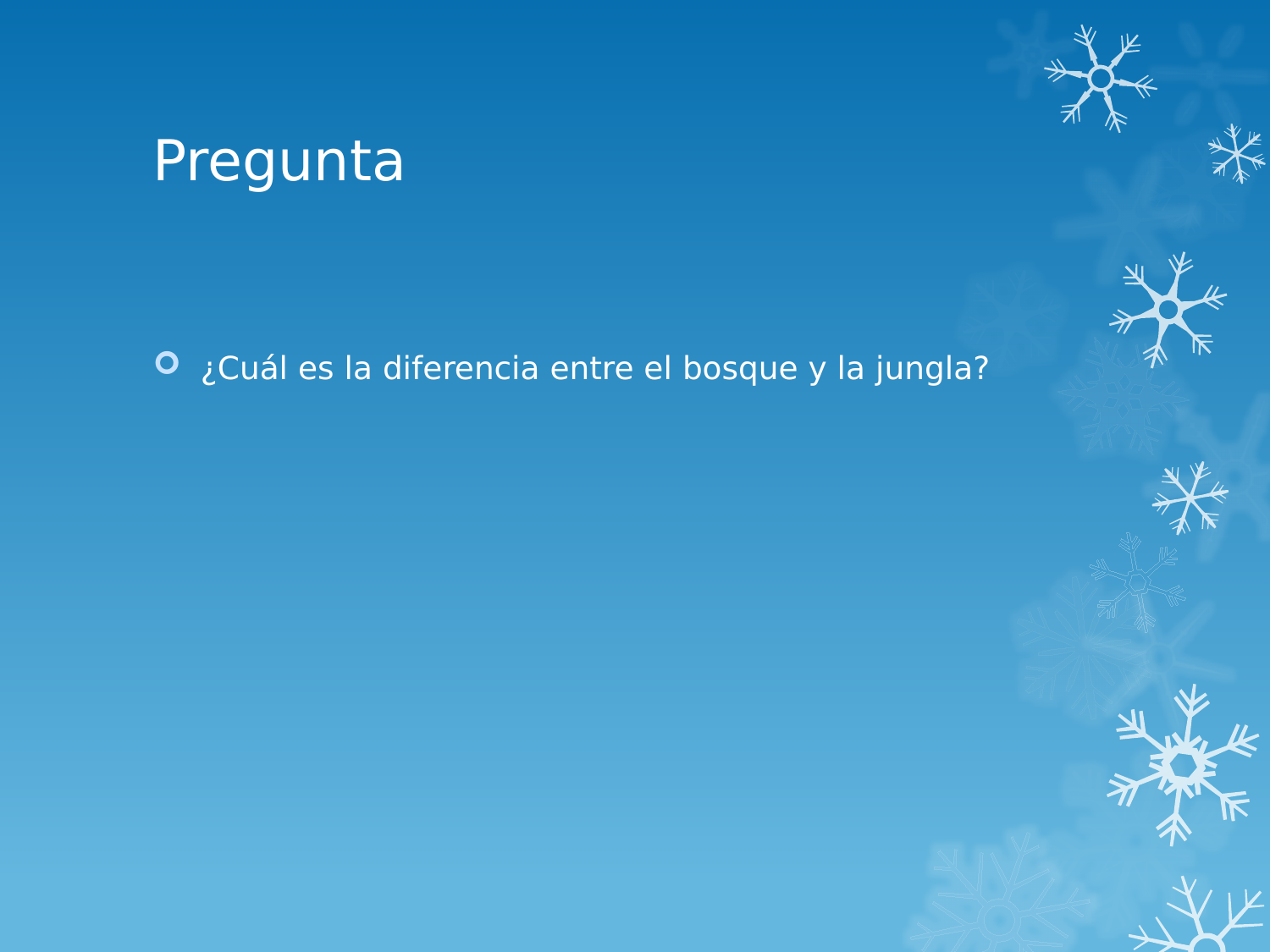

# Pregunta
¿Cuál es la diferencia entre el bosque y la jungla?